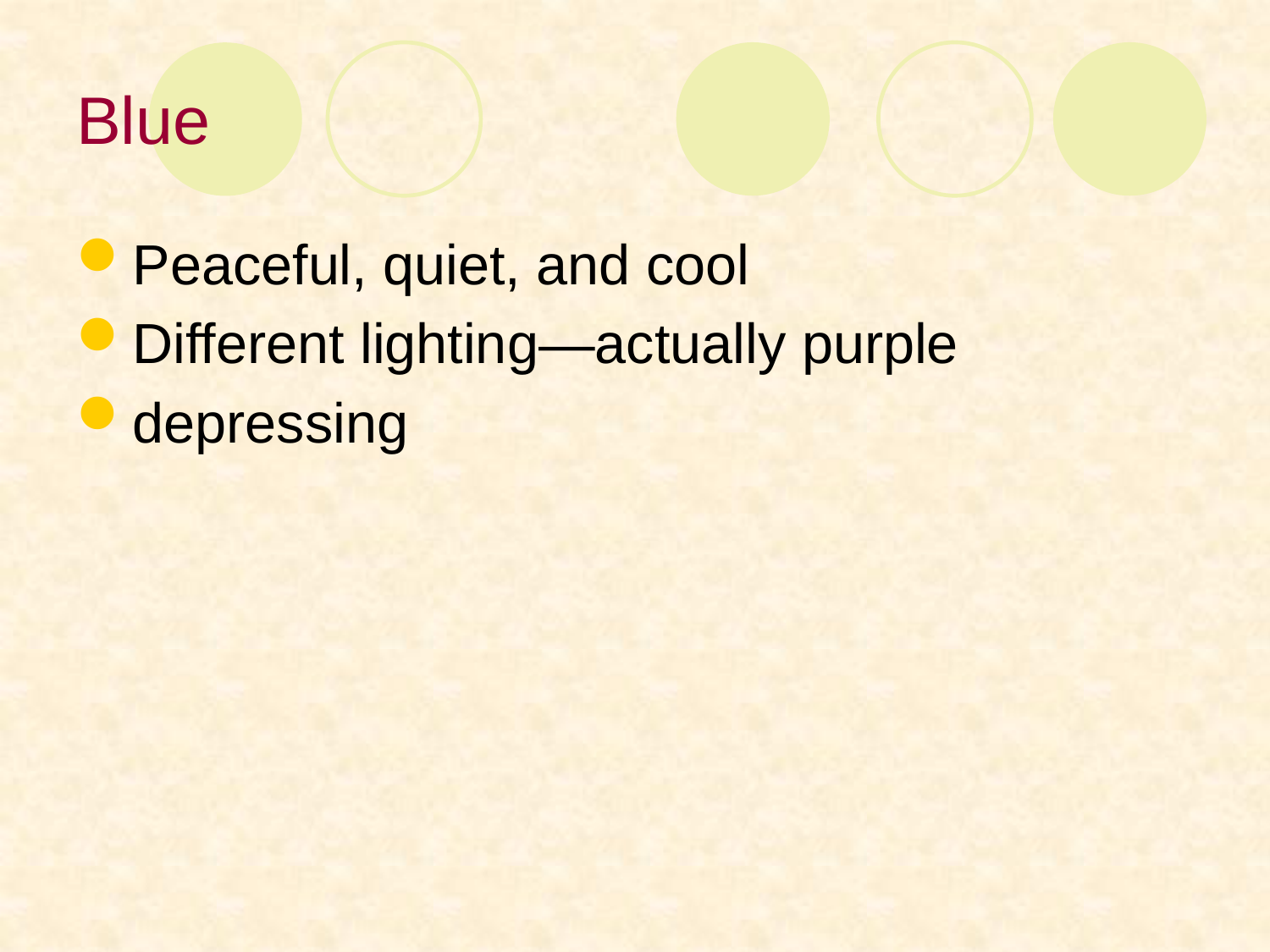

# Blue
Peaceful, quiet, and cool
Different lighting—actually purple
depressing